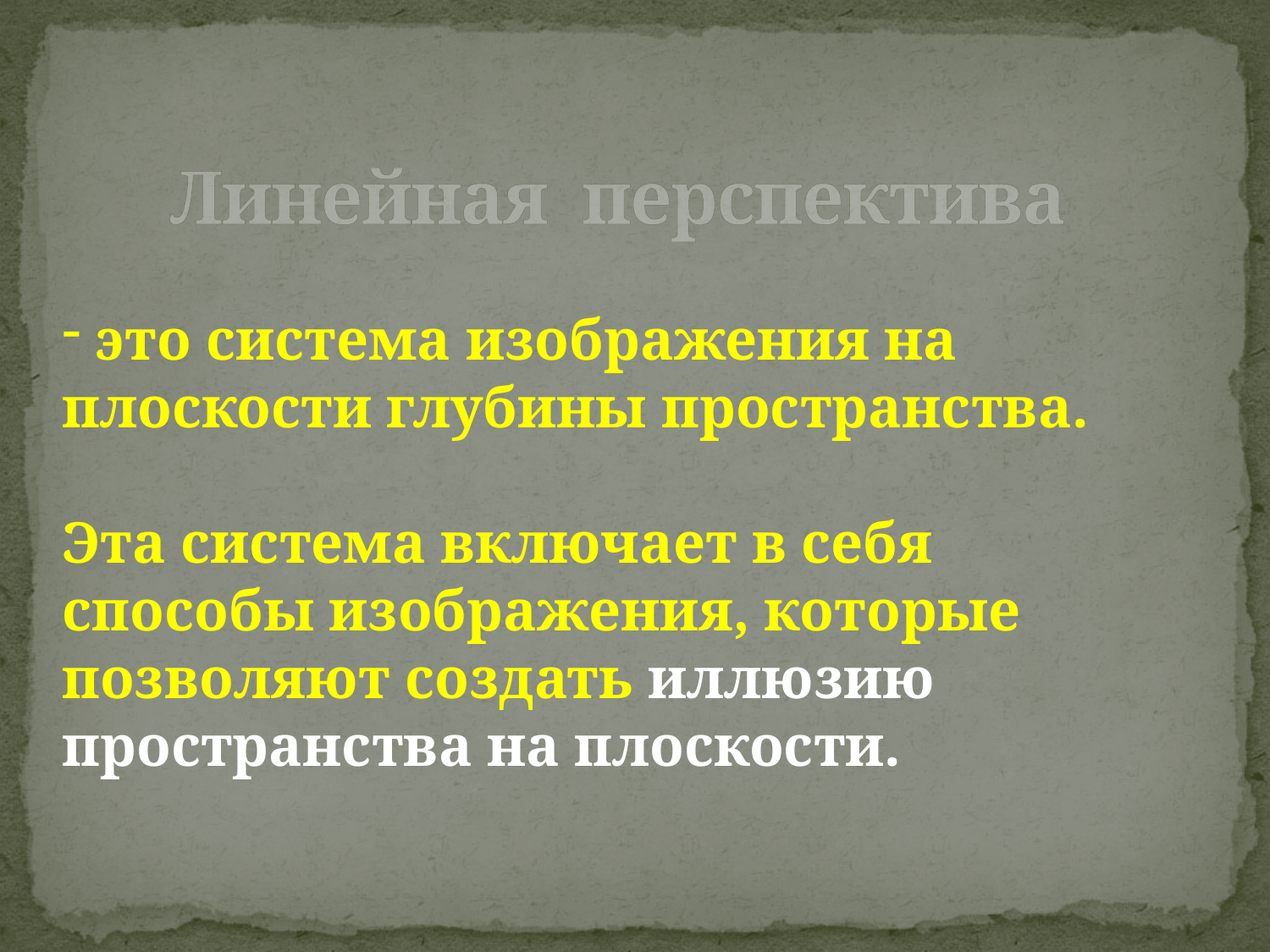

# Линейная  перспектива
 это система изображения на плоскости глубины пространства.

Эта система включает в себя способы изображения, которые позволяют создать иллюзию пространства на плоскости.